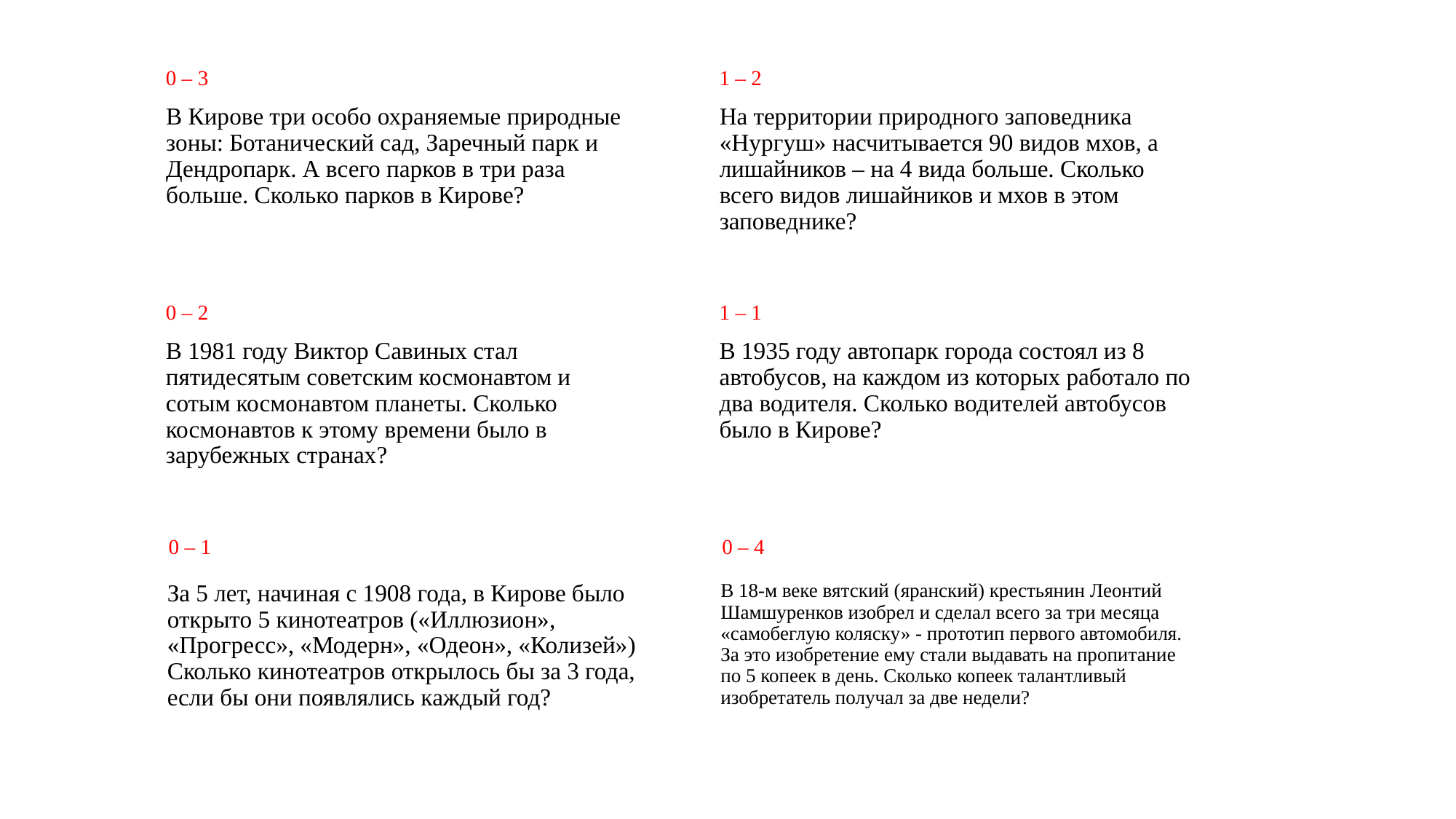

0 – 3
1 – 2
В Кирове три особо охраняемые природные зоны: Ботанический сад, Заречный парк и Дендропарк. А всего парков в три раза больше. Сколько парков в Кирове?
На территории природного заповедника «Нургуш» насчитывается 90 видов мхов, а лишайников – на 4 вида больше. Сколько всего видов лишайников и мхов в этом заповеднике?
0 – 2
1 – 1
В 1981 году Виктор Савиных стал пятидесятым советским космонавтом и сотым космонавтом планеты. Сколько космонавтов к этому времени было в зарубежных странах?
В 1935 году автопарк города состоял из 8 автобусов, на каждом из которых работало по два водителя. Сколько водителей автобусов было в Кирове?
0 – 1
0 – 4
За 5 лет, начиная с 1908 года, в Кирове было открыто 5 кинотеатров («Иллюзион», «Прогресс», «Модерн», «Одеон», «Колизей») Сколько кинотеатров открылось бы за 3 года, если бы они появлялись каждый год?
В 18-м веке вятский (яранский) крестьянин Леонтий Шамшуренков изобрел и сделал всего за три месяца «самобеглую коляску» - прототип первого автомобиля. За это изобретение ему стали выдавать на пропитание по 5 копеек в день. Сколько копеек талантливый изобретатель получал за две недели?